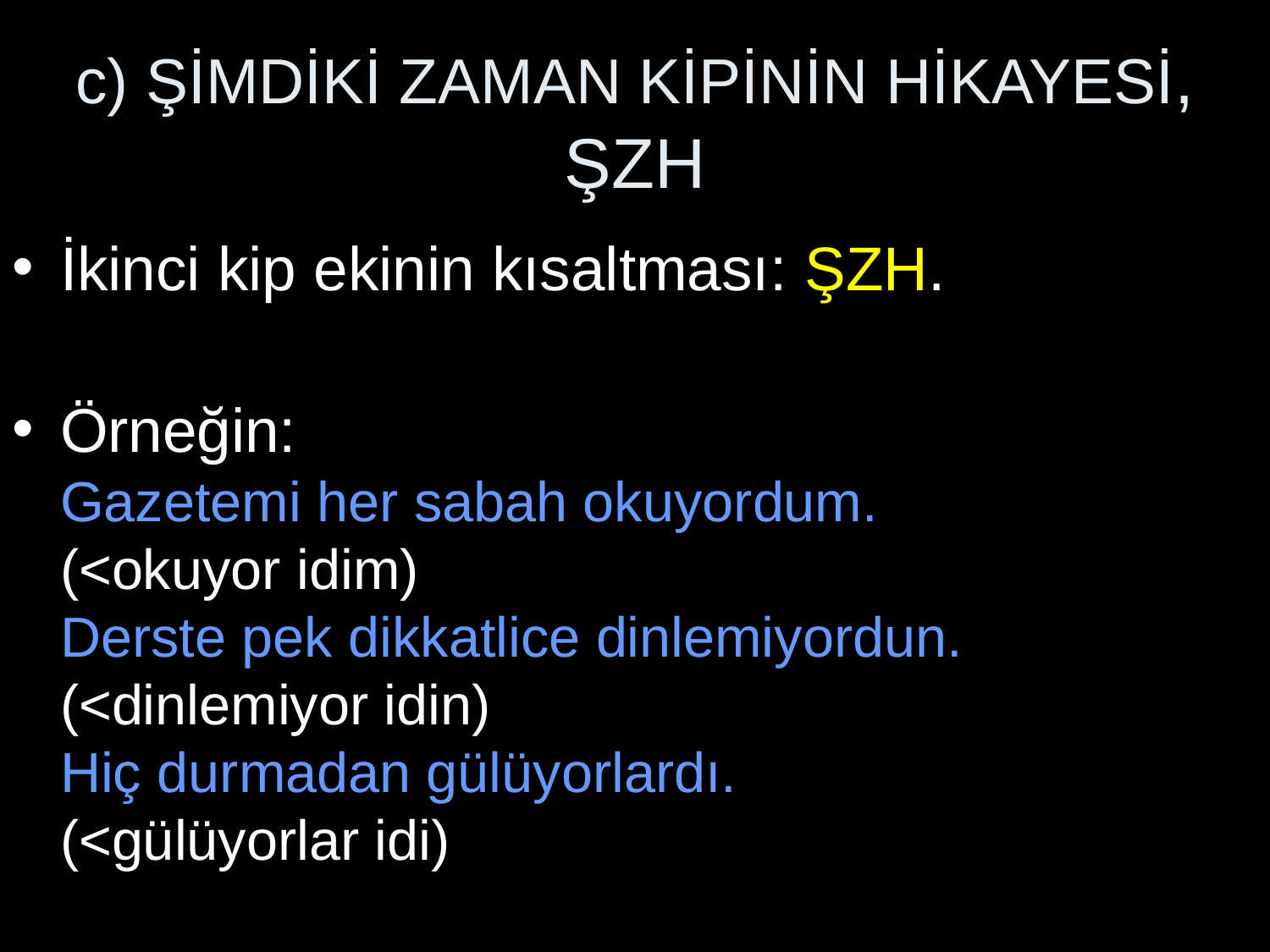

# c) ŞİMDİKİ ZAMAN KİPİNİN HİKAYESİ, ŞZH
İkinci kip ekinin kısaltması: ŞZH.
Örneğin:
Gazetemi her sabah okuyordum.
(<okuyor idim)
Derste pek dikkatlice dinlemiyordun.
(<dinlemiyor idin)
Hiç durmadan gülüyorlardı.
(<gülüyorlar idi)